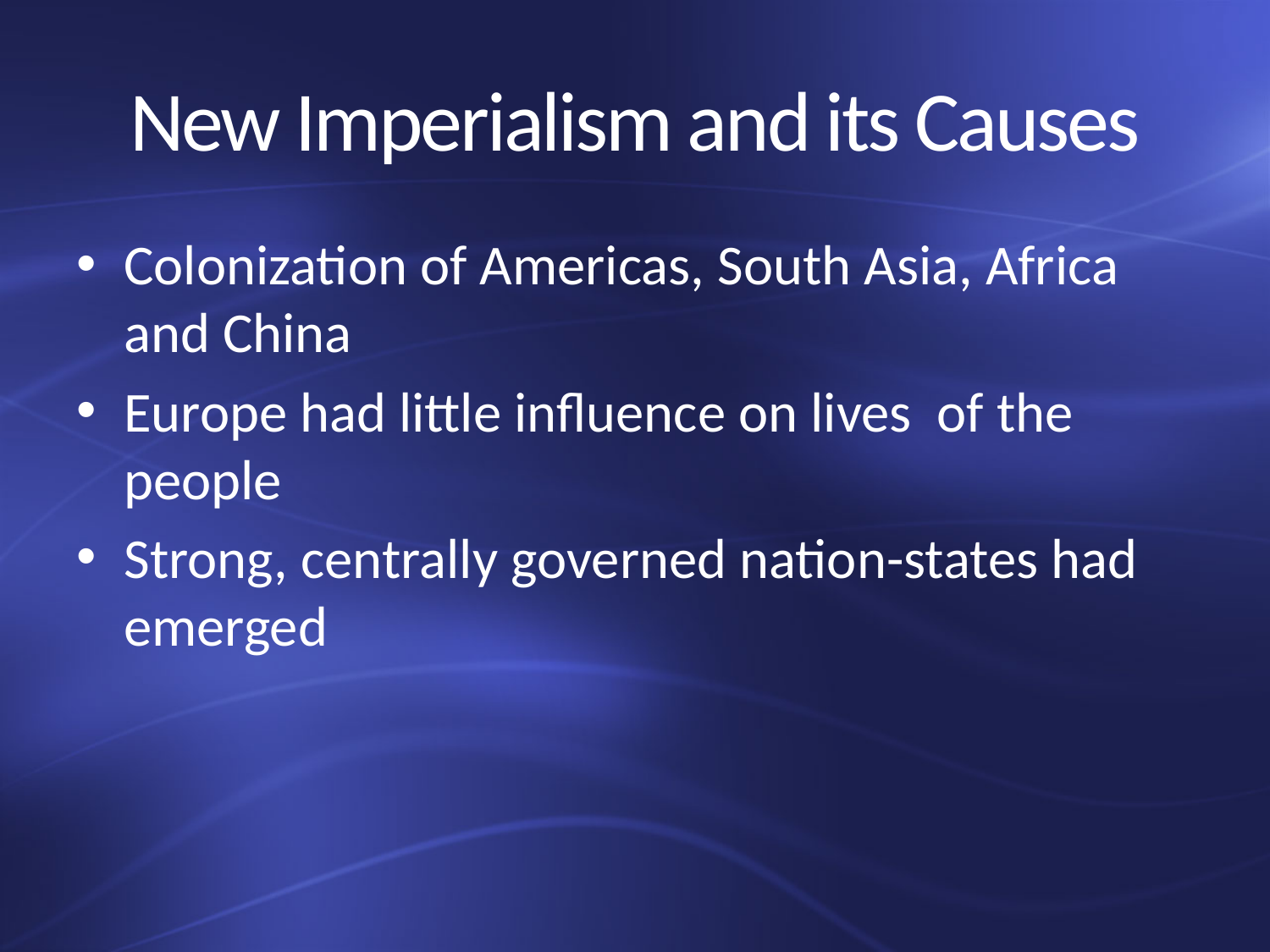

# New Imperialism and its Causes
Colonization of Americas, South Asia, Africa and China
Europe had little influence on lives  of the people
Strong, centrally governed nation-states had emerged